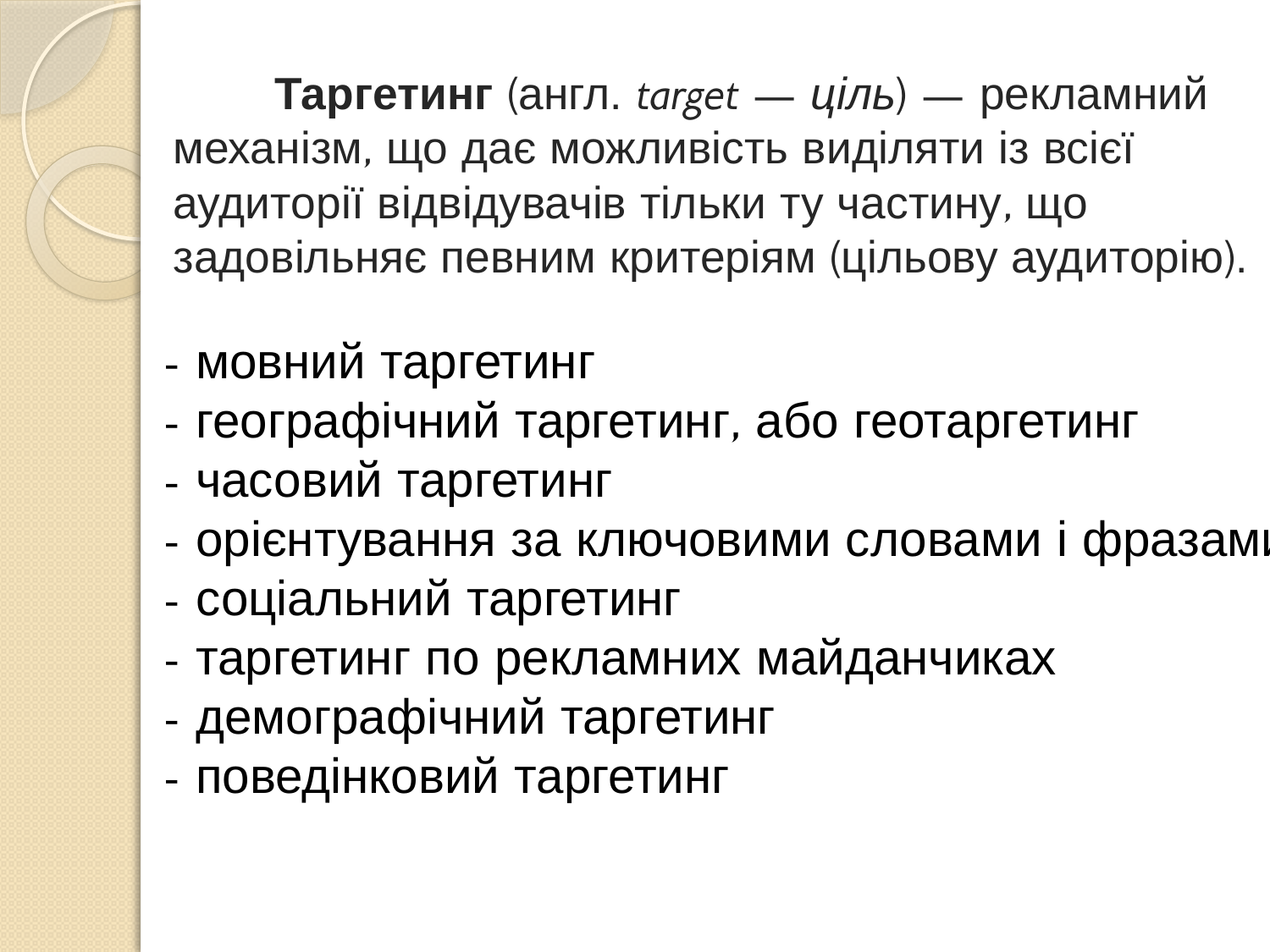

Таргетинг (англ. target — ціль) — рекламний механізм, що дає можливість виділяти із всієї аудиторії відвідувачів тільки ту частину, що задовільняє певним критеріям (цільову аудиторію).
- мовний таргетинг
- географічний таргетинг, або геотаргетинг
- часовий таргетинг
- орієнтування за ключовими словами і фразами
- соціальний таргетинг
- таргетинг по рекламних майданчиках
- демографічний таргетинг
- поведінковий таргетинг